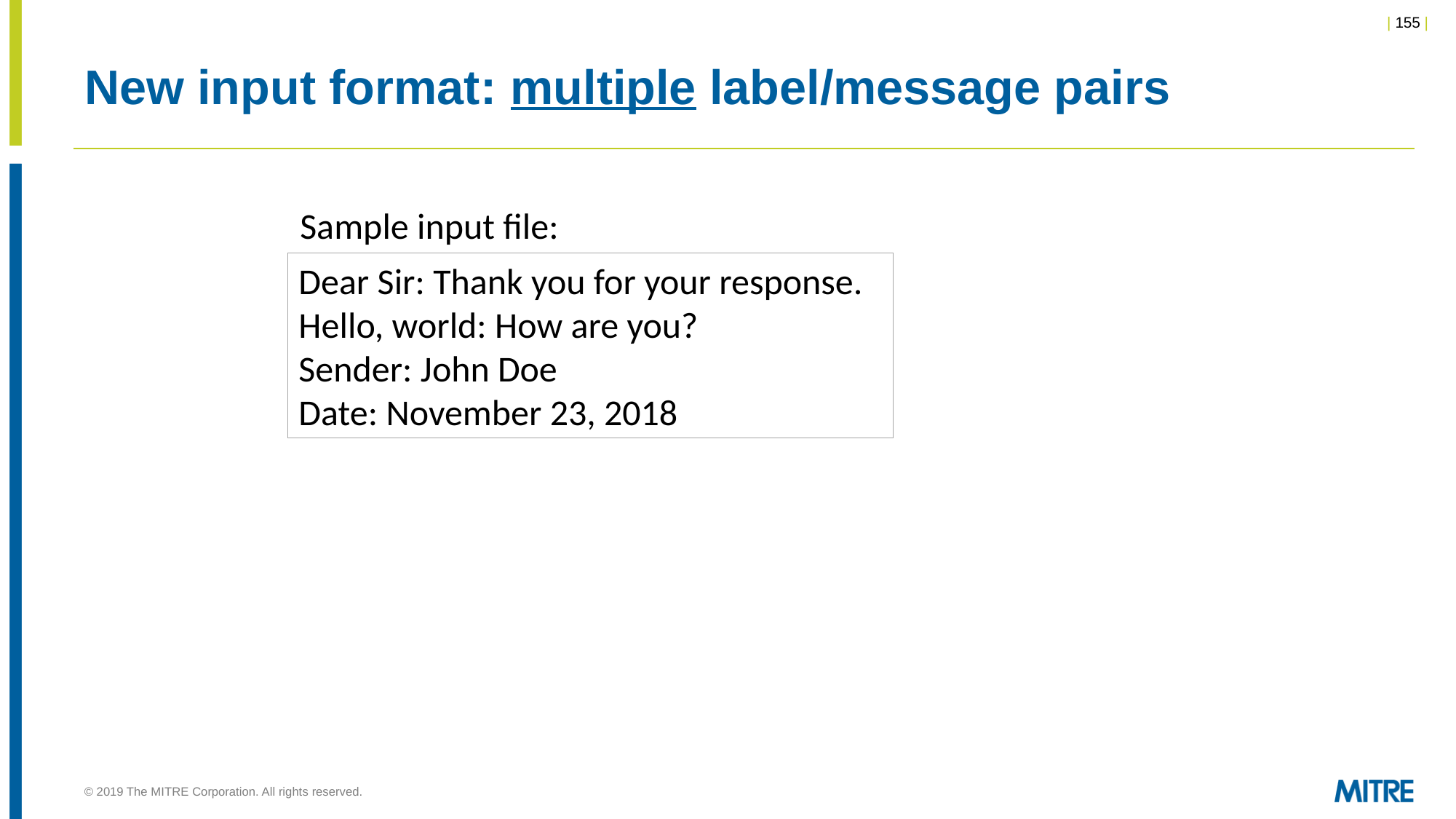

# New input format: multiple label/message pairs
Sample input file:
Dear Sir: Thank you for your response.
Hello, world: How are you?
Sender: John Doe
Date: November 23, 2018
© 2019 The MITRE Corporation. All rights reserved.